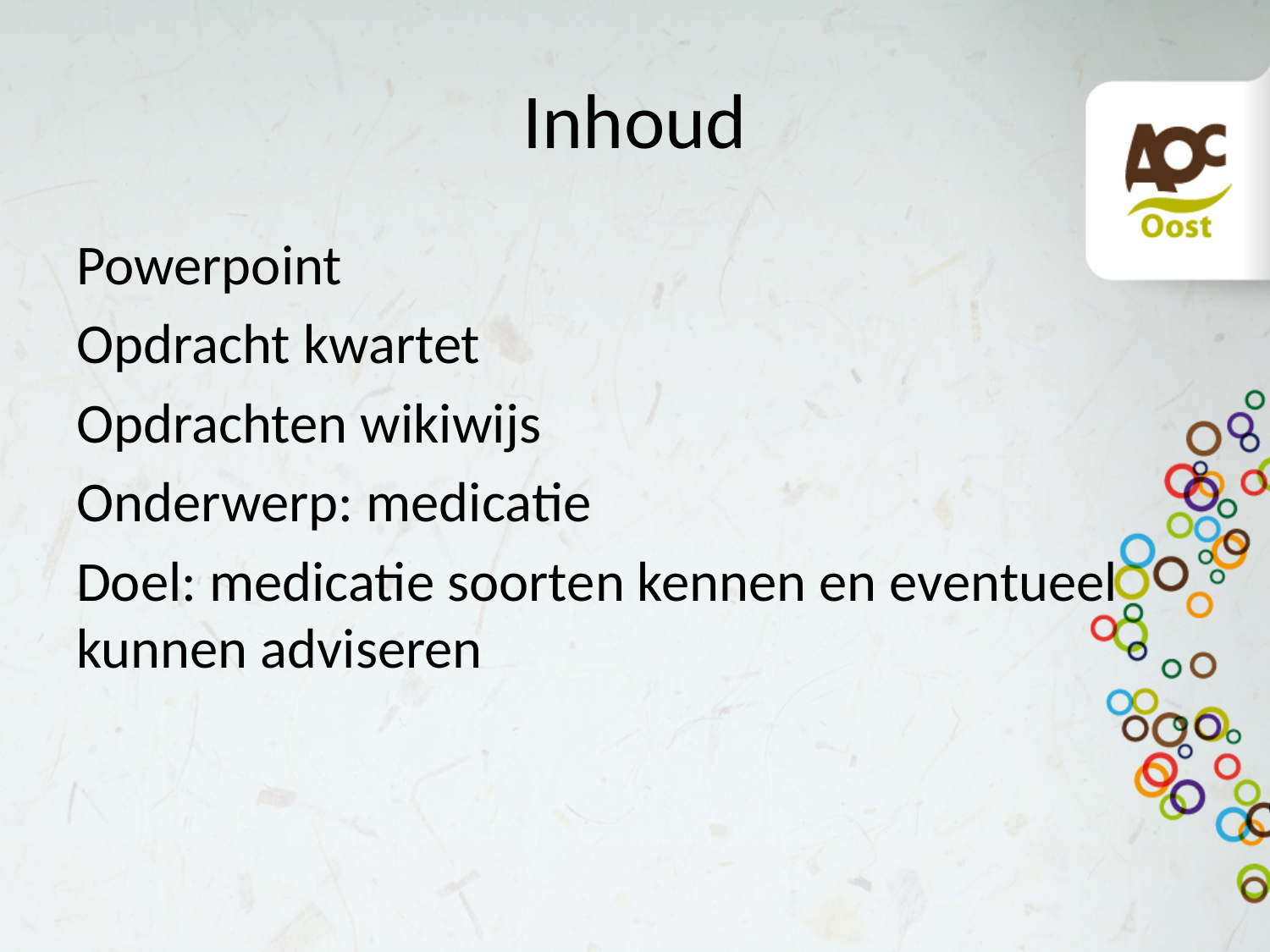

# Inhoud
Powerpoint
Opdracht kwartet
Opdrachten wikiwijs
Onderwerp: medicatie
Doel: medicatie soorten kennen en eventueel kunnen adviseren